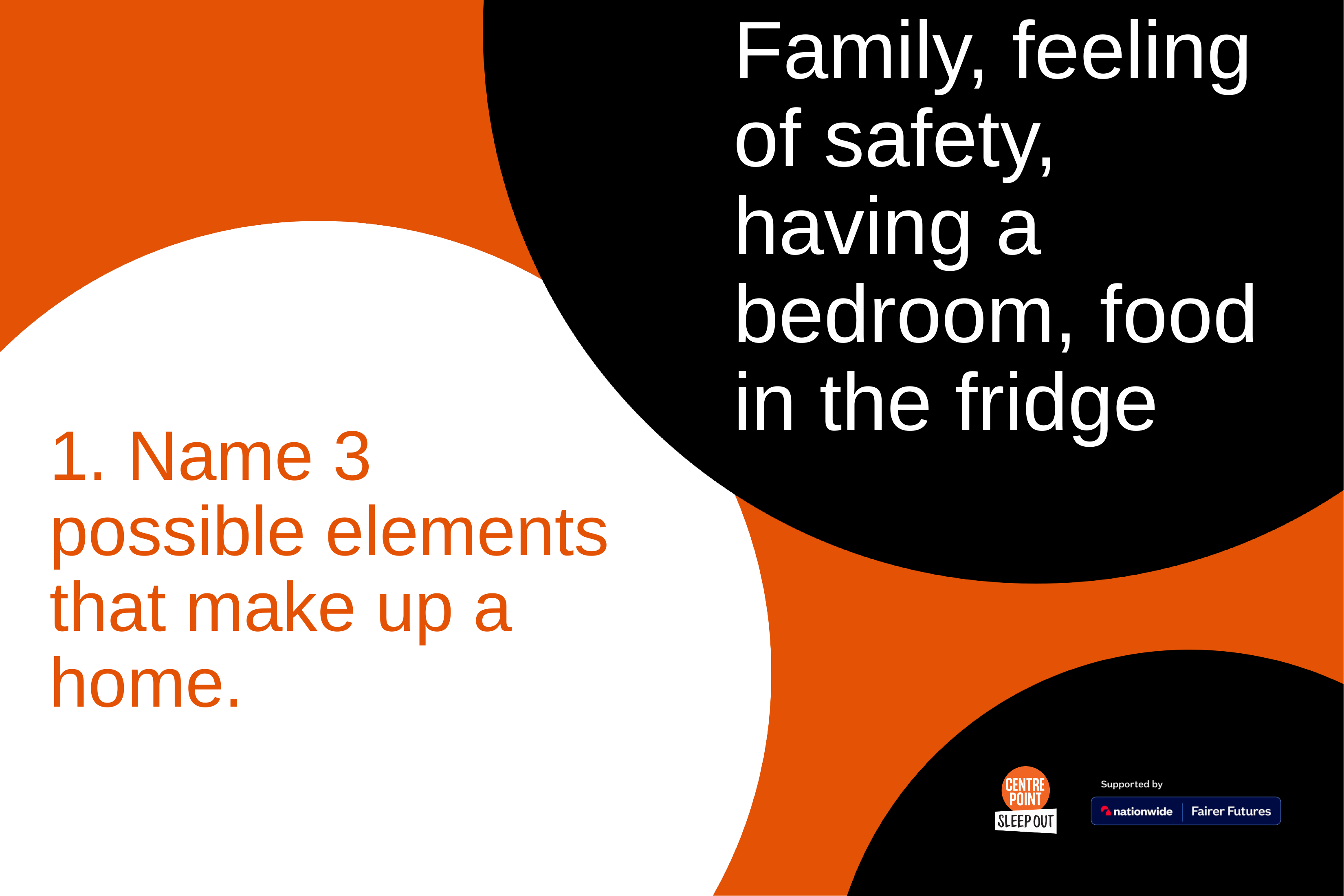

Family, feeling of safety, having a bedroom, food in the fridge
# 1. Name 3 possible elements that make up a home.